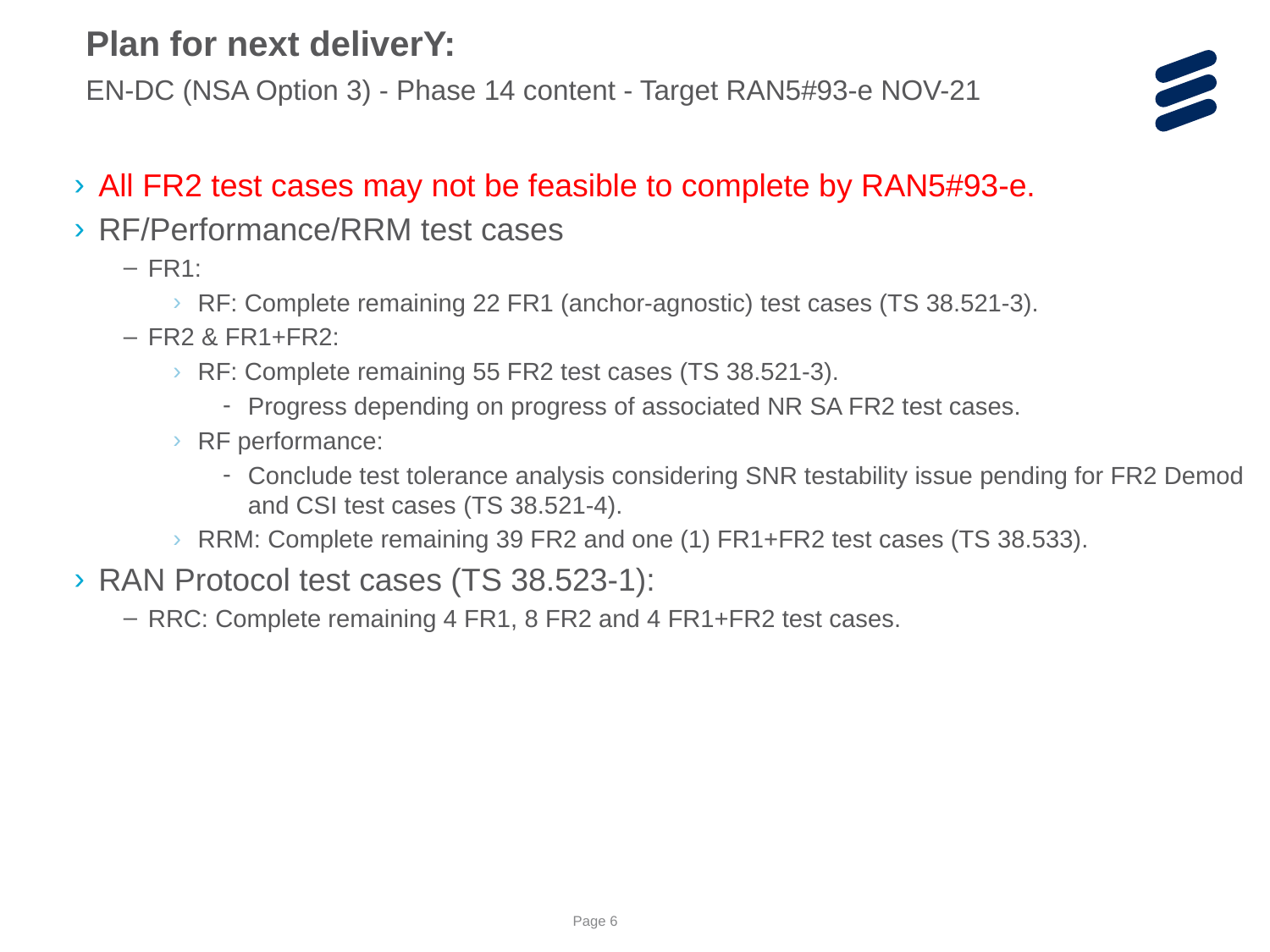

Plan for next deliverY:

EN-DC (NSA Option 3) - Phase 14 content - Target RAN5#93-e NOV-21
All FR2 test cases may not be feasible to complete by RAN5#93-e.
RF/Performance/RRM test cases
FR1:
RF: Complete remaining 22 FR1 (anchor-agnostic) test cases (TS 38.521-3).
FR2 & FR1+FR2:
RF: Complete remaining 55 FR2 test cases (TS 38.521-3).
Progress depending on progress of associated NR SA FR2 test cases.
RF performance:
Conclude test tolerance analysis considering SNR testability issue pending for FR2 Demod and CSI test cases (TS 38.521-4).
RRM: Complete remaining 39 FR2 and one (1) FR1+FR2 test cases (TS 38.533).
RAN Protocol test cases (TS 38.523-1):
RRC: Complete remaining 4 FR1, 8 FR2 and 4 FR1+FR2 test cases.